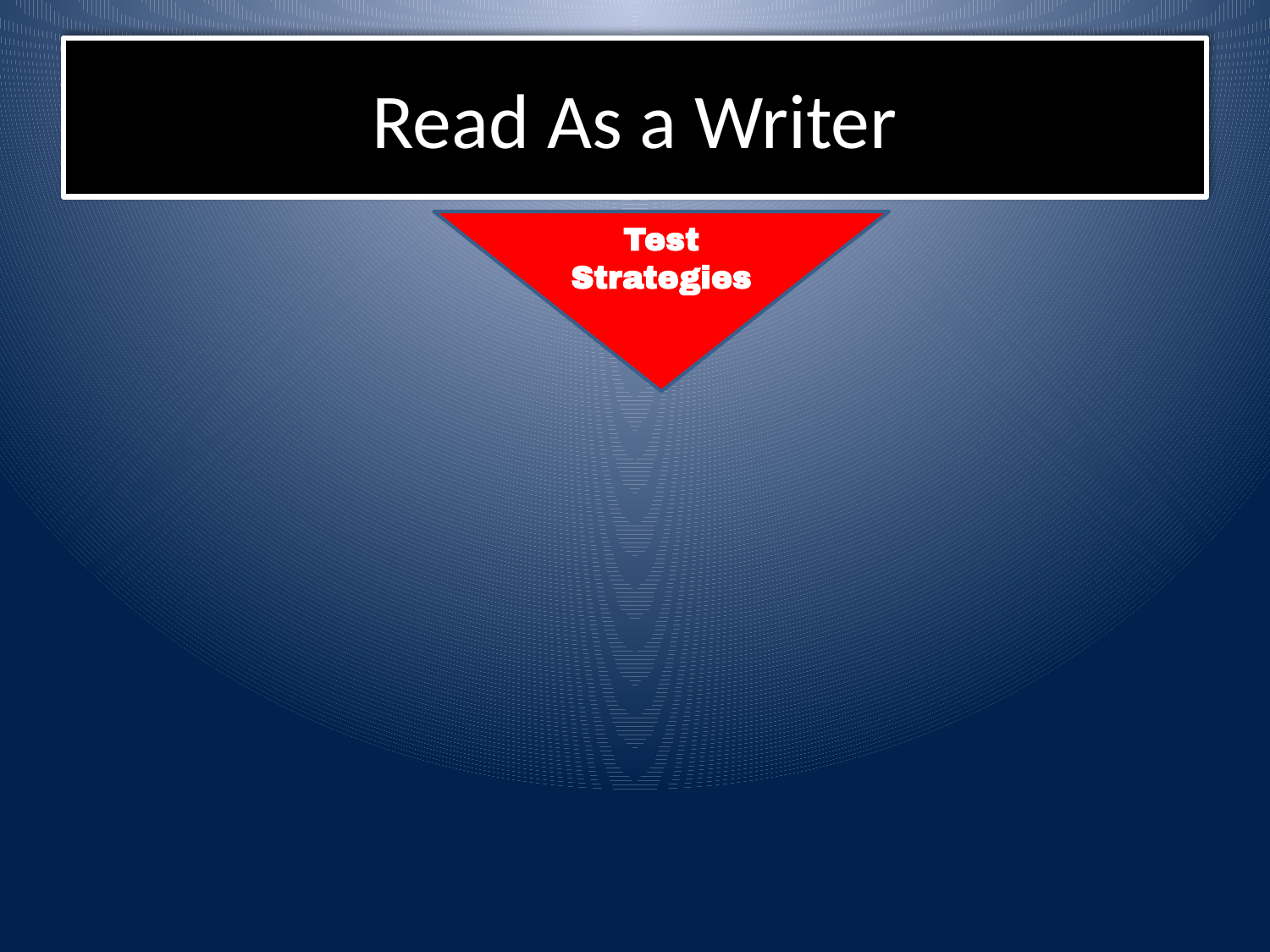

# Read As a Writer
Test Strategies